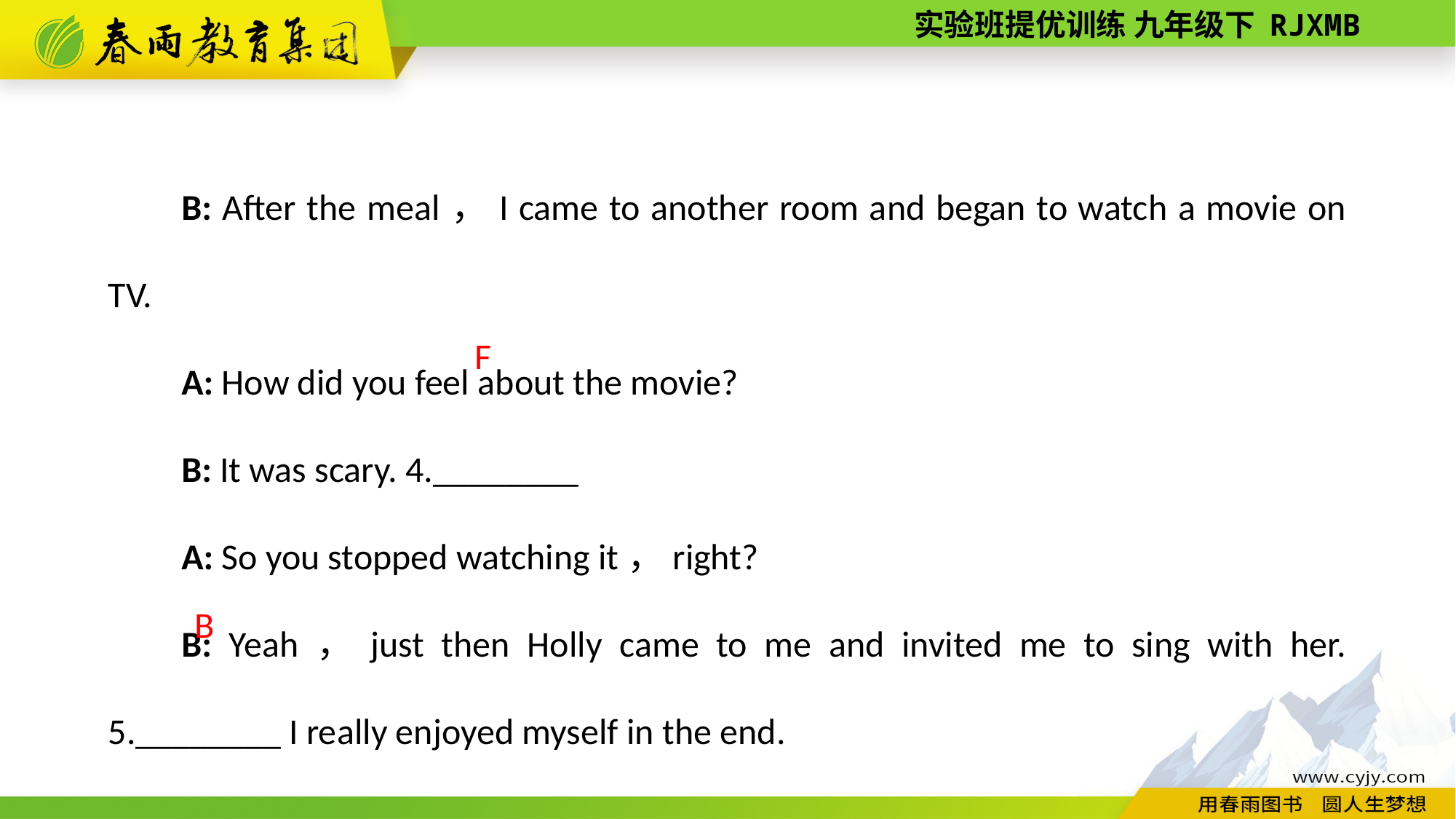

B: After the meal，I came to another room and began to watch a movie on TV.
A: How did you feel about the movie?
B: It was scary. 4.________
A: So you stopped watching it，right?
B: Yeah，just then Holly came to me and invited me to sing with her. 5.________ I really enjoyed myself in the end.
 F
B